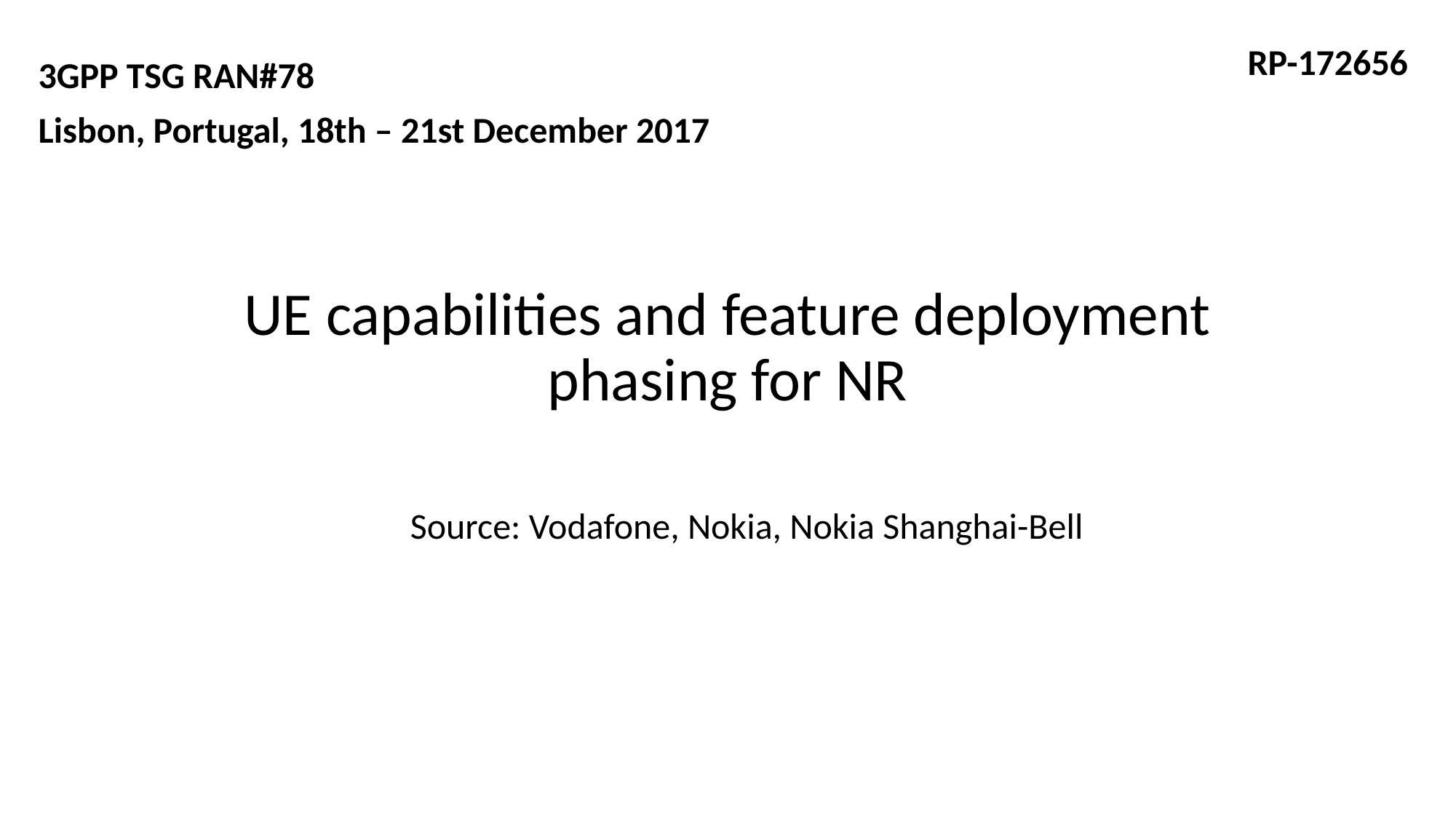

RP-172656
3GPP TSG RAN#78
Lisbon, Portugal, 18th – 21st December 2017
# UE capabilities and feature deployment phasing for NR
Source: Vodafone, Nokia, Nokia Shanghai-Bell